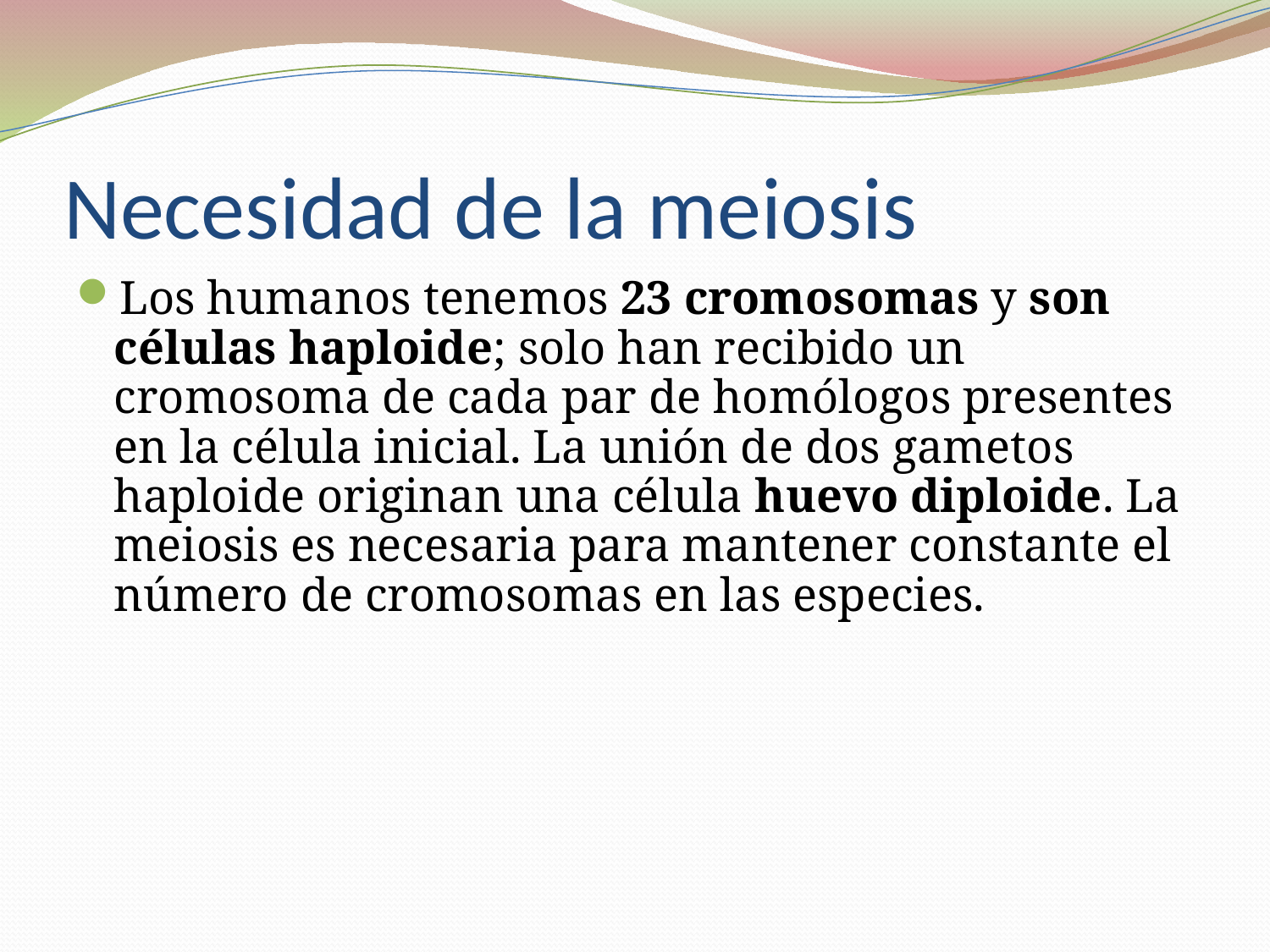

# Necesidad de la meiosis
Los humanos tenemos 23 cromosomas y son células haploide; solo han recibido un cromosoma de cada par de homólogos presentes en la célula inicial. La unión de dos gametos haploide originan una célula huevo diploide. La meiosis es necesaria para mantener constante el número de cromosomas en las especies.